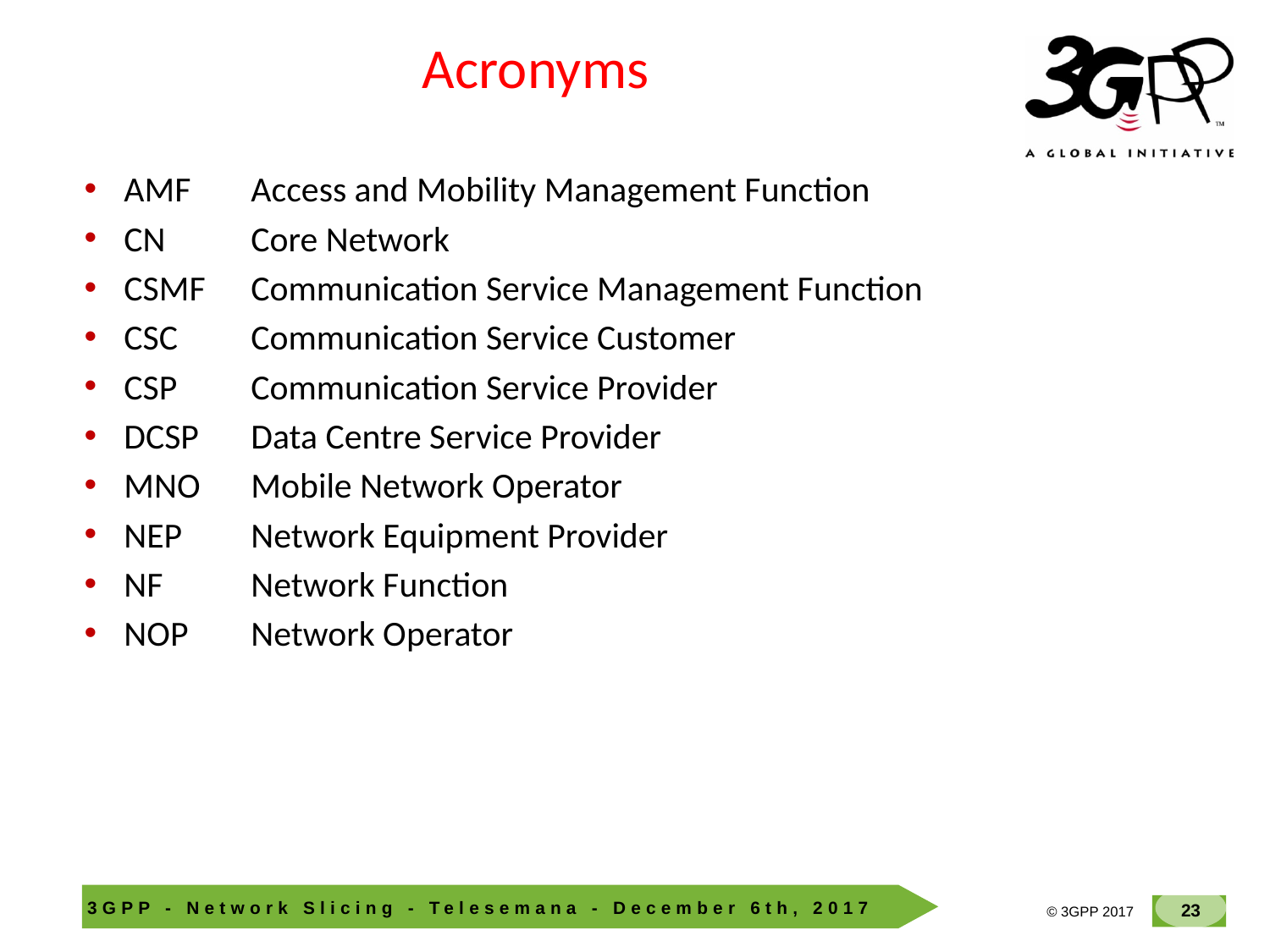

Acronyms
AMF	Access and Mobility Management Function
CN	Core Network
CSMF	Communication Service Management Function
CSC	Communication Service Customer
CSP	Communication Service Provider
DCSP	Data Centre Service Provider
MNO	Mobile Network Operator
NEP	Network Equipment Provider
NF	Network Function
NOP	Network Operator